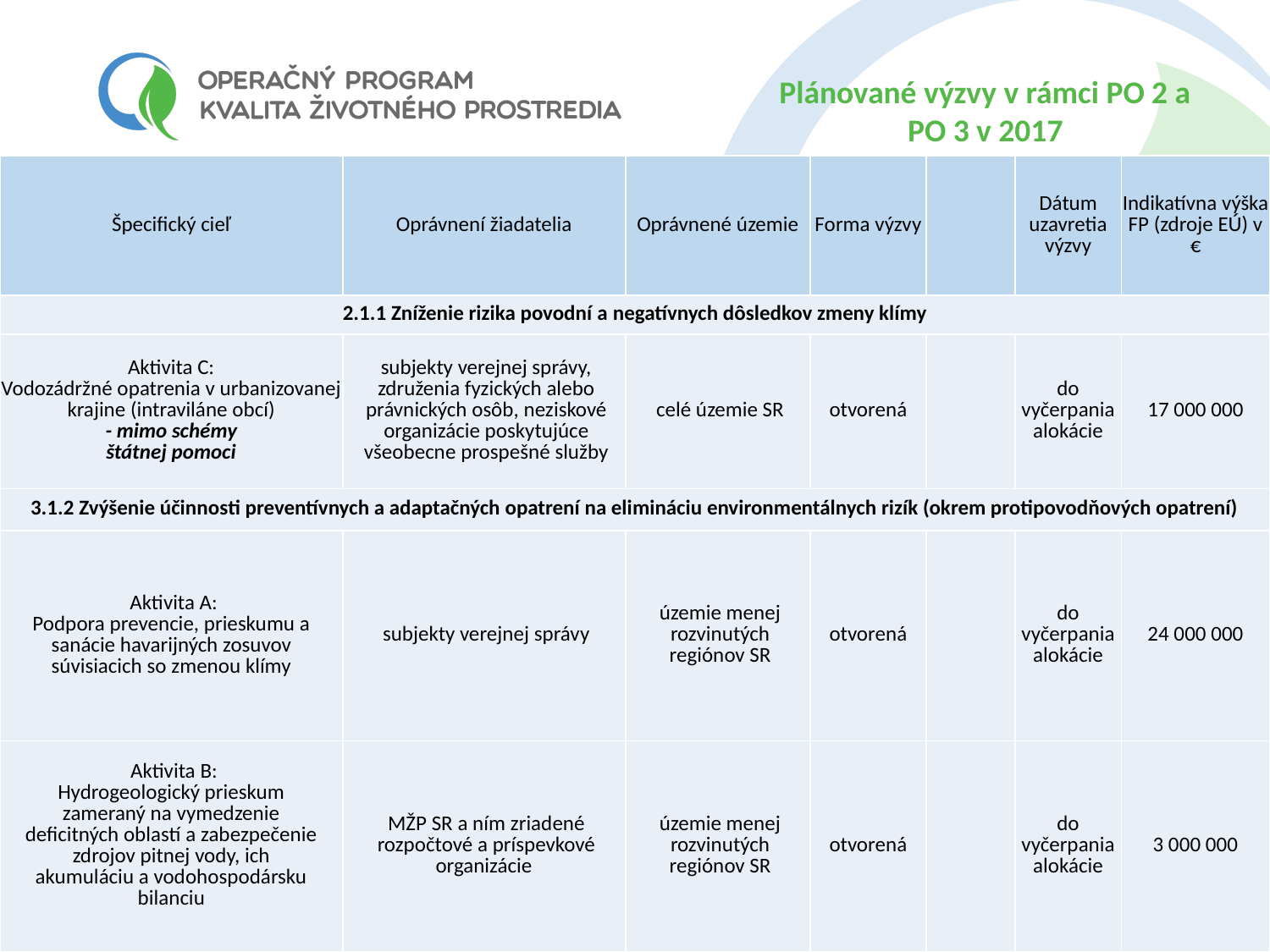

Plánované výzvy v rámci PO 2 a PO 3 v 2017
| Špecifický cieľ | Oprávnení žiadatelia | Oprávnené územie | Forma výzvy |  | Dátum uzavretia výzvy | Indikatívna výška FP (zdroje EÚ) v € |
| --- | --- | --- | --- | --- | --- | --- |
| 2.1.1 Zníženie rizika povodní a negatívnych dôsledkov zmeny klímy |  |  |  |  |  |  |
| Aktivita C: Vodozádržné opatrenia v urbanizovanej krajine (intraviláne obcí) - mimo schémy štátnej pomoci | subjekty verejnej správy, združenia fyzických alebo právnických osôb, neziskové organizácie poskytujúce všeobecne prospešné služby | celé územie SR | otvorená |  | do vyčerpania alokácie | 17 000 000 |
| 3.1.2 Zvýšenie účinnosti preventívnych a adaptačných opatrení na elimináciu environmentálnych rizík (okrem protipovodňových opatrení) |  |  |  |  |  |  |
| Aktivita A: Podpora prevencie, prieskumu a sanácie havarijných zosuvov súvisiacich so zmenou klímy | subjekty verejnej správy | územie menej rozvinutých regiónov SR | otvorená |  | do vyčerpania alokácie | 24 000 000 |
| Aktivita B: Hydrogeologický prieskum zameraný na vymedzenie deficitných oblastí a zabezpečenie zdrojov pitnej vody, ich akumuláciu a vodohospodársku bilanciu | MŽP SR a ním zriadené rozpočtové a príspevkové organizácie | územie menej rozvinutých regiónov SR | otvorená |  | do vyčerpania alokácie | 3 000 000 |
Textové pole